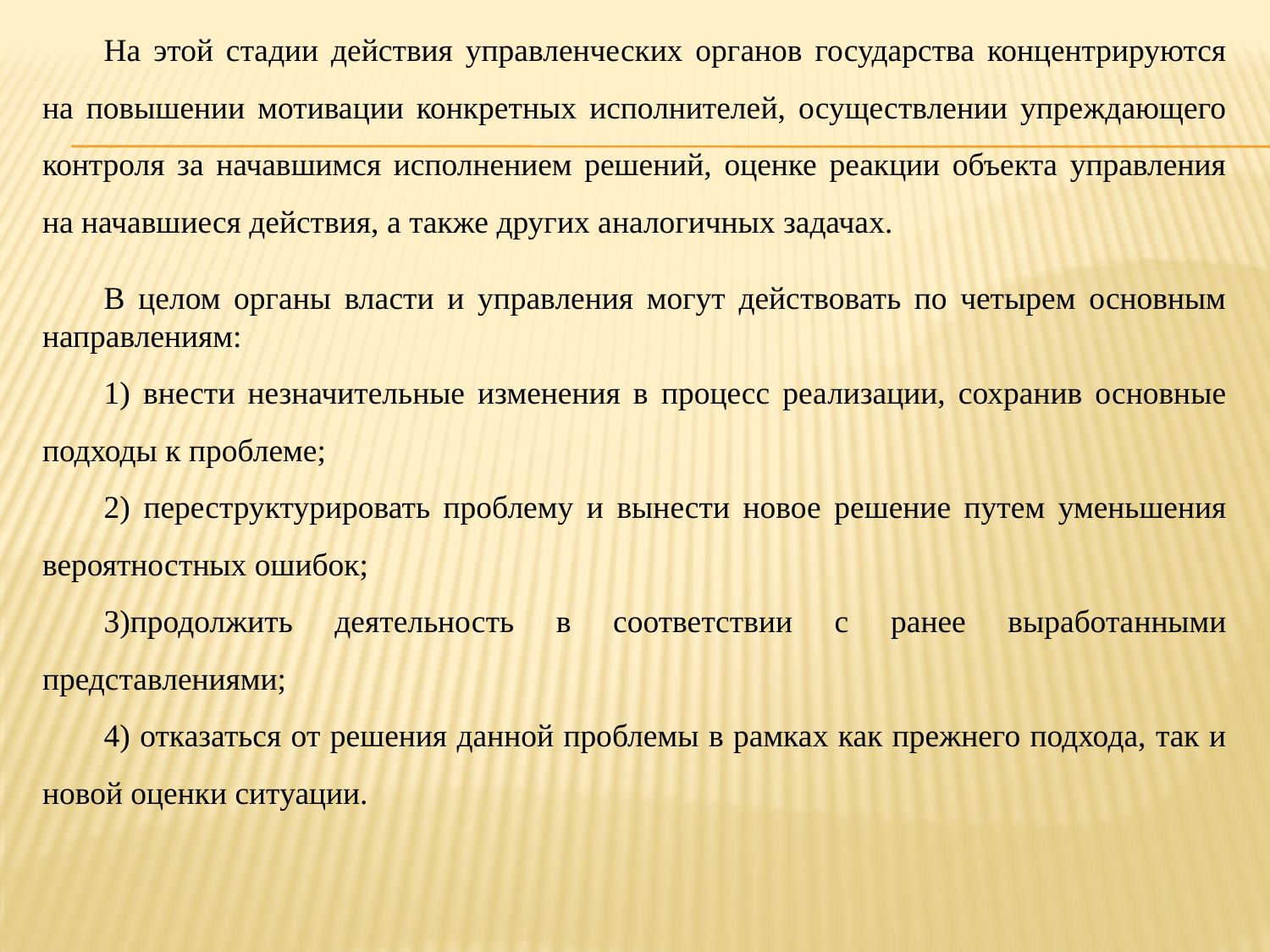

На этой стадии действия управленческих органов государства концентрируются на повышении мотивации конкретных исполнителей, осуществлении упреждающего контроля за начавшимся исполнением решений, оценке реакции объекта управления на начавшиеся действия, а также других аналогичных задачах.

В целом органы власти и управления могут действовать по четырем основным направлениям:
1) внести незначительные изменения в процесс реализации, сохранив основные подходы к проблеме;
2) переструктурировать проблему и вынести новое решение путем уменьшения вероятностных ошибок;
3)продолжить деятельность в соответствии с ранее выработанными представлениями;
4) отказаться от решения данной проблемы в рамках как прежнего подхода, так и новой оценки ситуации.